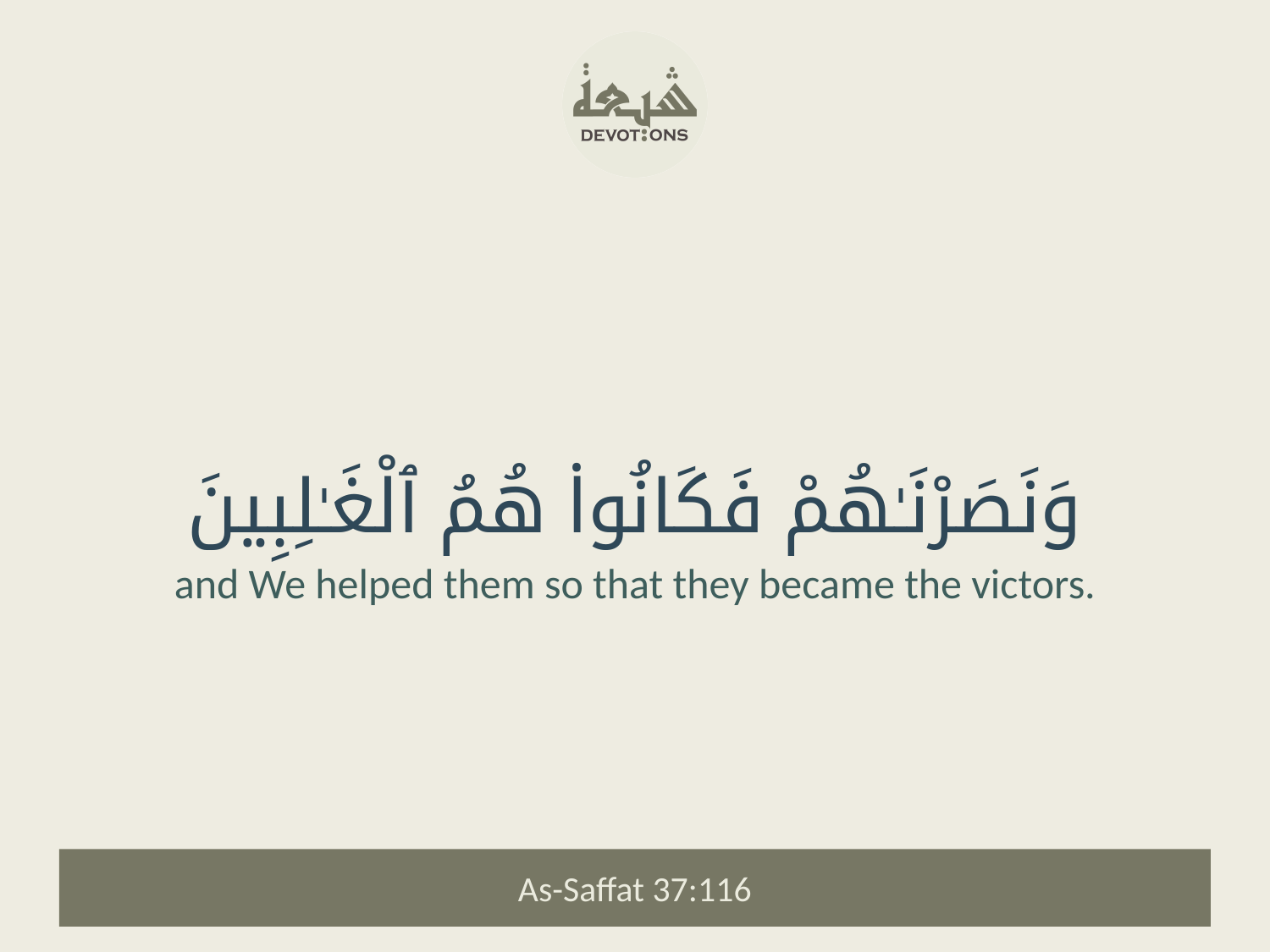

وَنَصَرْنَـٰهُمْ فَكَانُوا۟ هُمُ ٱلْغَـٰلِبِينَ
and We helped them so that they became the victors.
As-Saffat 37:116